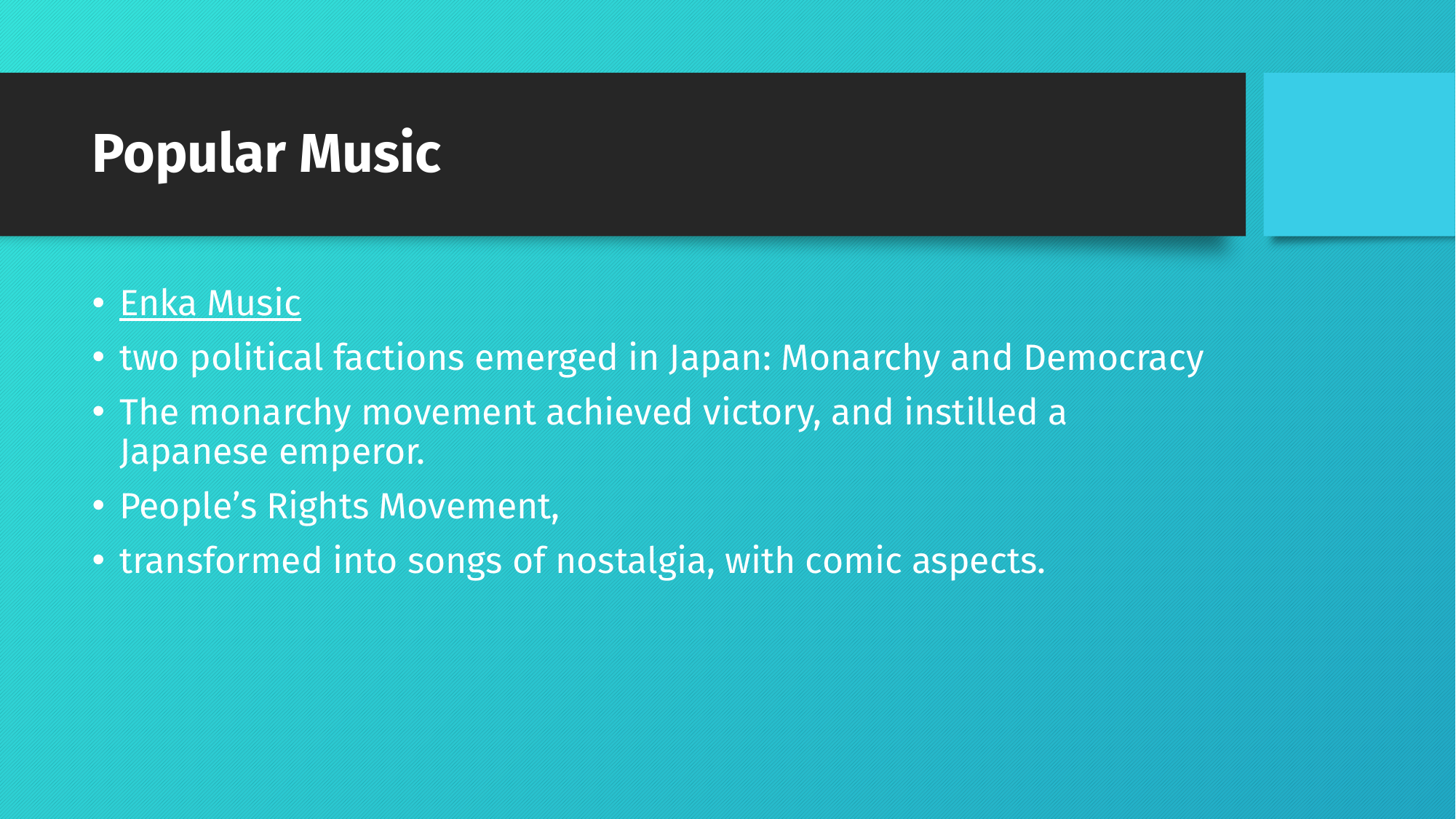

# Popular Music
Enka Music
two political factions emerged in Japan: Monarchy and Democracy
The monarchy movement achieved victory, and instilled a Japanese emperor.
People’s Rights Movement,
transformed into songs of nostalgia, with comic aspects.